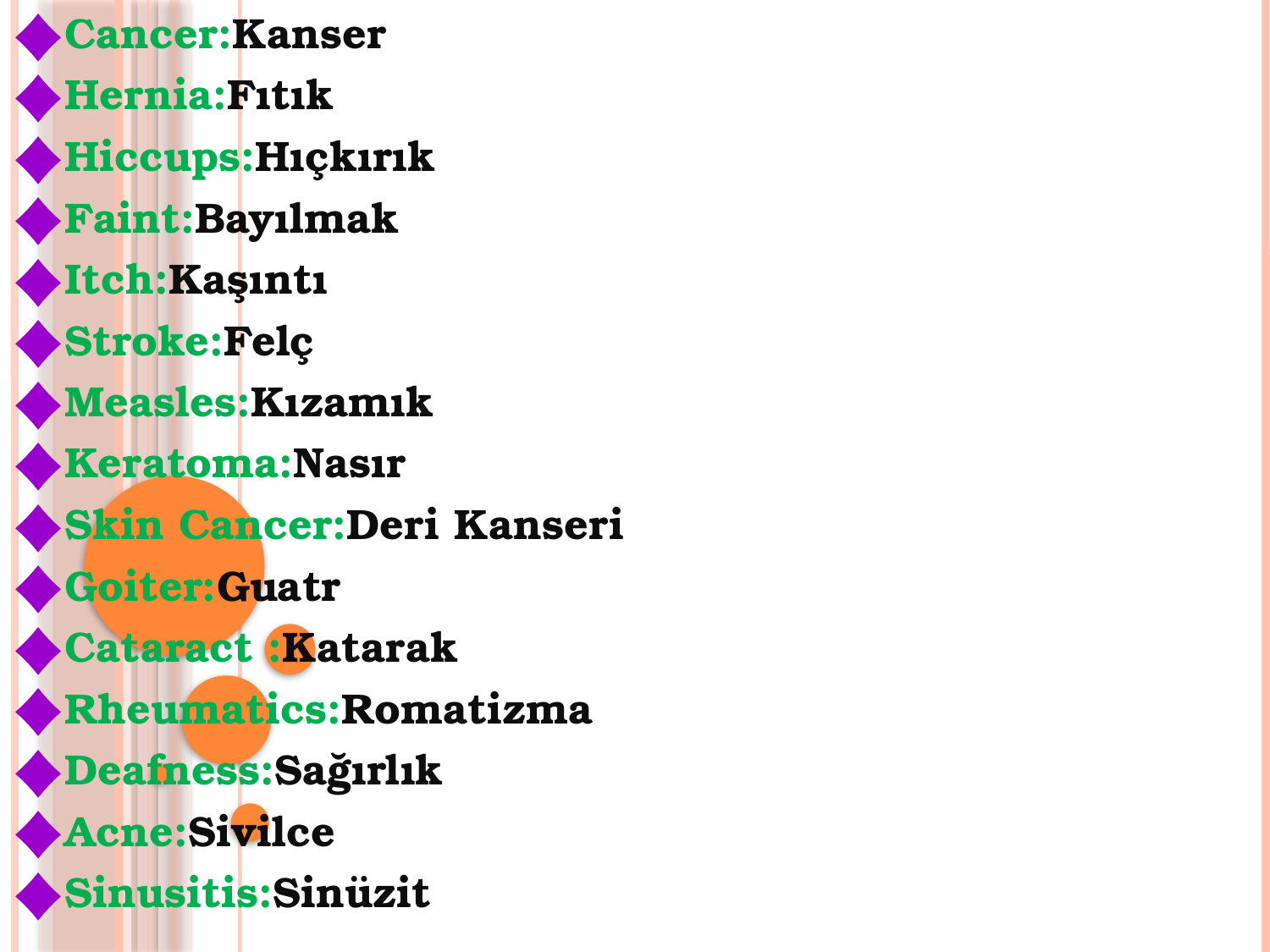

Cancer:Kanser
Hernia:Fıtık
Hiccups:Hıçkırık
Faint:Bayılmak
Itch:Kaşıntı
Stroke:Felç
Measles:Kızamık
Keratoma:Nasır
Skin Cancer:Deri Kanseri
Goiter:Guatr
Cataract :Katarak
Rheumatics:Romatizma
Deafness:Sağırlık
Acne:Sivilce
Sinusitis:Sinüzit